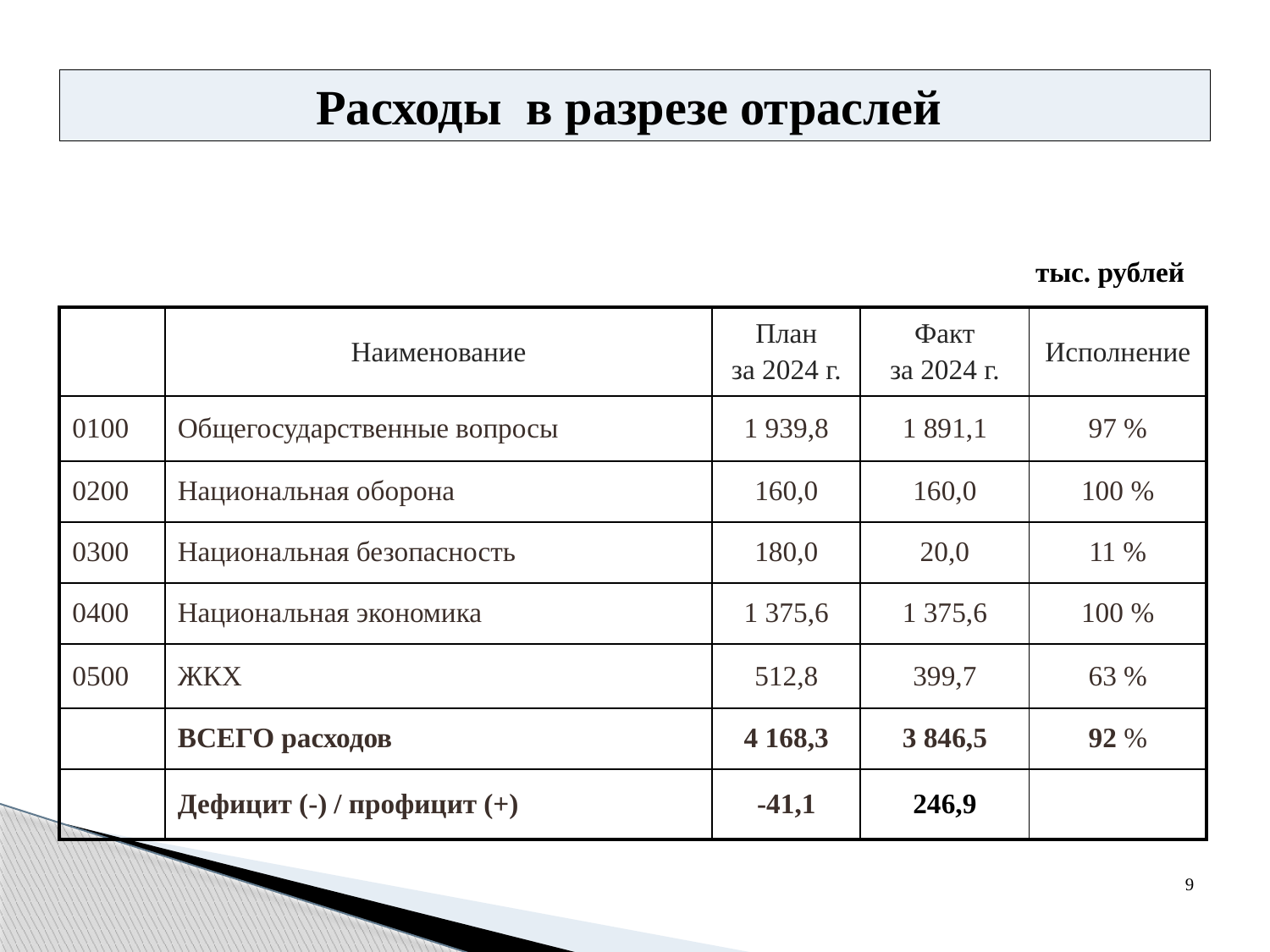

Расходы  в разрезе отраслей
тыс. рублей
|  | Наименование | План за 2024 г. | Факт за 2024 г. | Исполнение |
| --- | --- | --- | --- | --- |
| 0100 | Общегосударственные вопросы | 1 939,8 | 1 891,1 | 97 % |
| 0200 | Национальная оборона | 160,0 | 160,0 | 100 % |
| 0300 | Национальная безопасность | 180,0 | 20,0 | 11 % |
| 0400 | Национальная экономика | 1 375,6 | 1 375,6 | 100 % |
| 0500 | ЖКХ | 512,8 | 399,7 | 63 % |
|  | ВСЕГО расходов | 4 168,3 | 3 846,5 | 92 % |
|  | Дефицит (-) / профицит (+) | -41,1 | 246,9 |  |
9